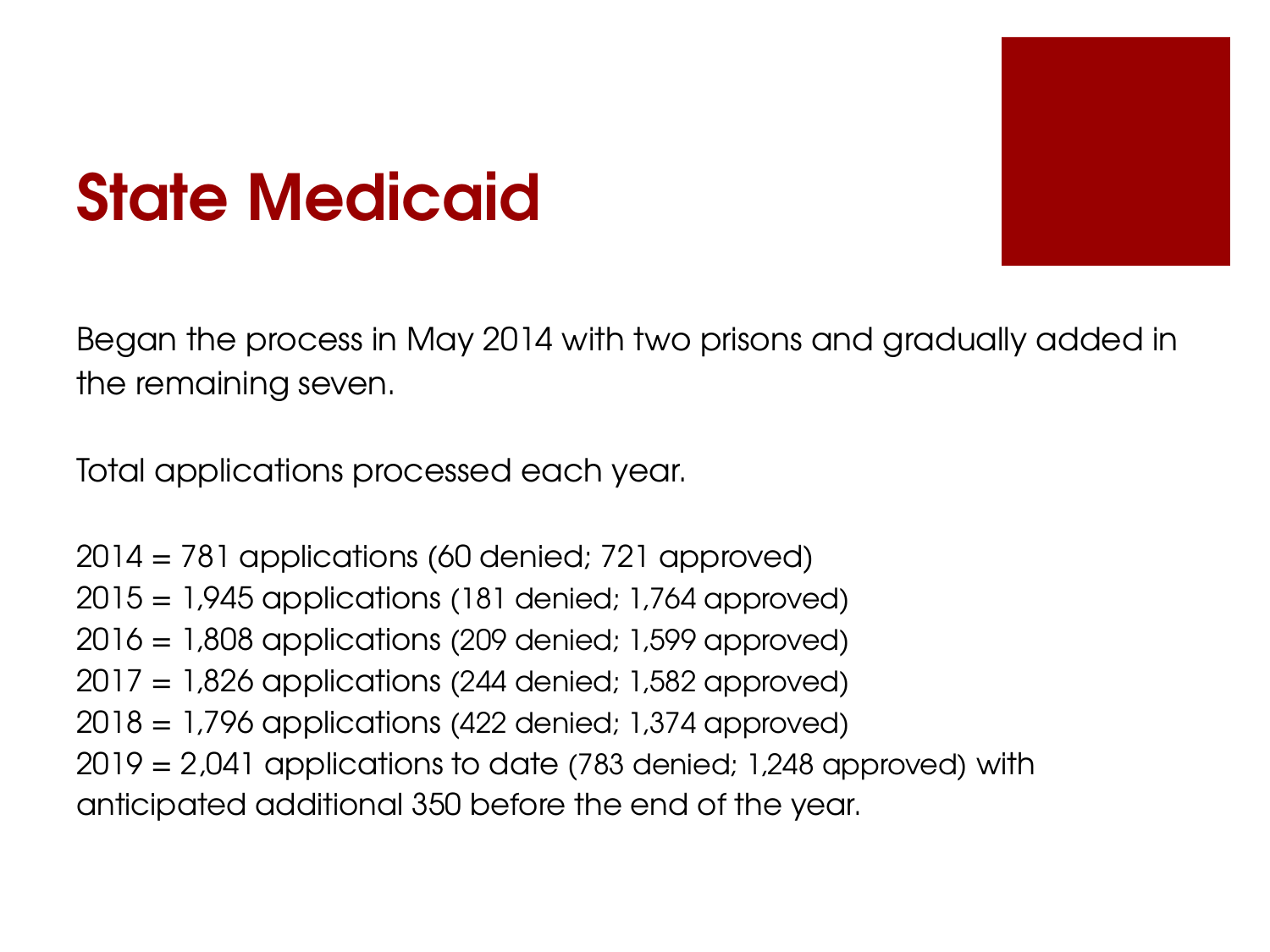

# State Medicaid
Began the process in May 2014 with two prisons and gradually added in the remaining seven.

Total applications processed each year.

2014 = 781 applications (60 denied; 721 approved)
2015 = 1,945 applications (181 denied; 1,764 approved)
2016 = 1,808 applications (209 denied; 1,599 approved)
2017 = 1,826 applications (244 denied; 1,582 approved)
2018 = 1,796 applications (422 denied; 1,374 approved)
2019 = 2,041 applications to date (783 denied; 1,248 approved) with anticipated additional 350 before the end of the year.